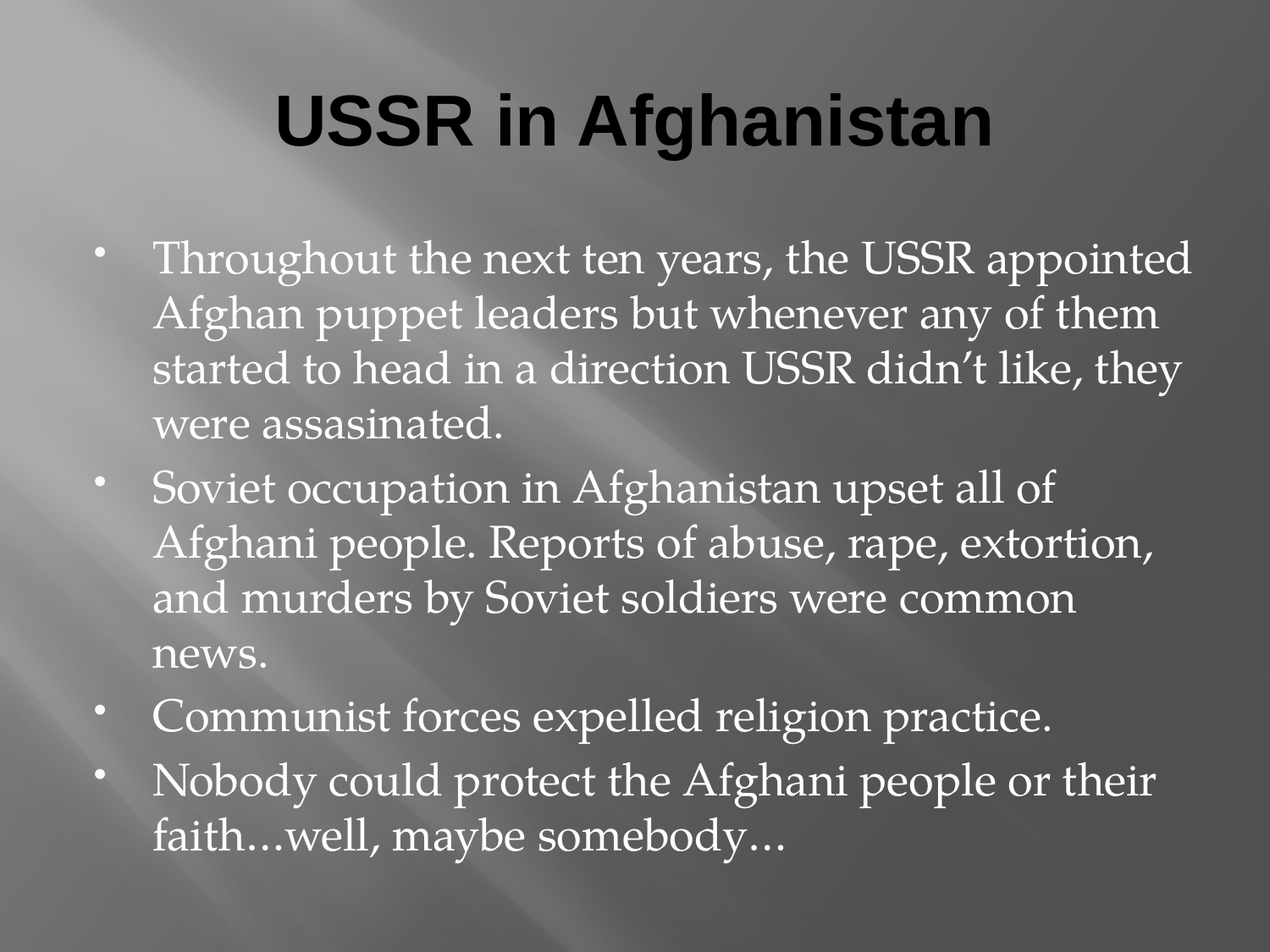

# USSR in Afghanistan
Throughout the next ten years, the USSR appointed Afghan puppet leaders but whenever any of them started to head in a direction USSR didn’t like, they were assasinated.
Soviet occupation in Afghanistan upset all of Afghani people. Reports of abuse, rape, extortion, and murders by Soviet soldiers were common news.
Communist forces expelled religion practice.
Nobody could protect the Afghani people or their faith…well, maybe somebody…